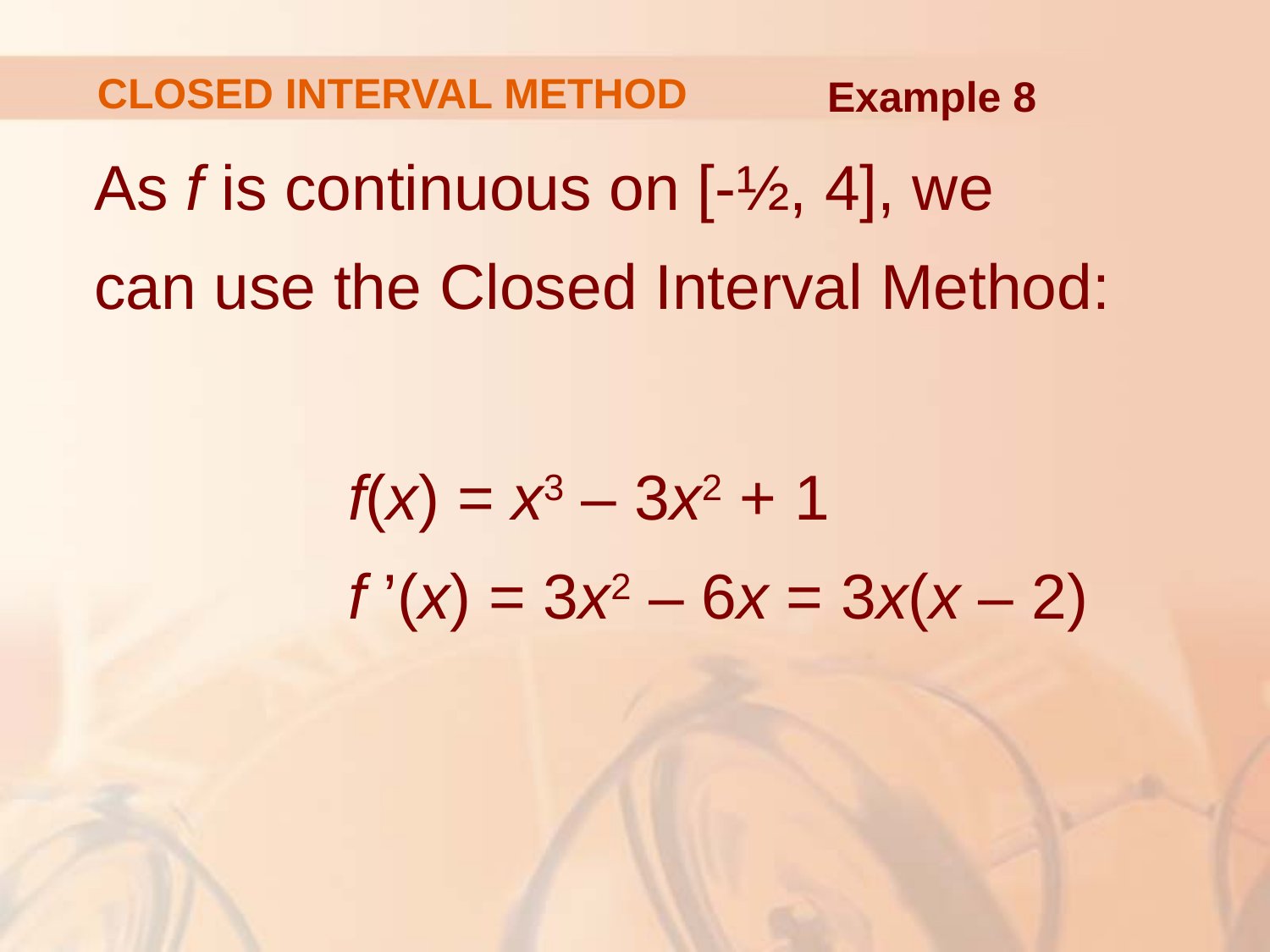

# CLOSED INTERVAL METHOD
Example 8
As f is continuous on [-½, 4], we
can use the Closed Interval Method:
		f(x) = x3 – 3x2 + 1
		f ’(x) = 3x2 – 6x = 3x(x – 2)